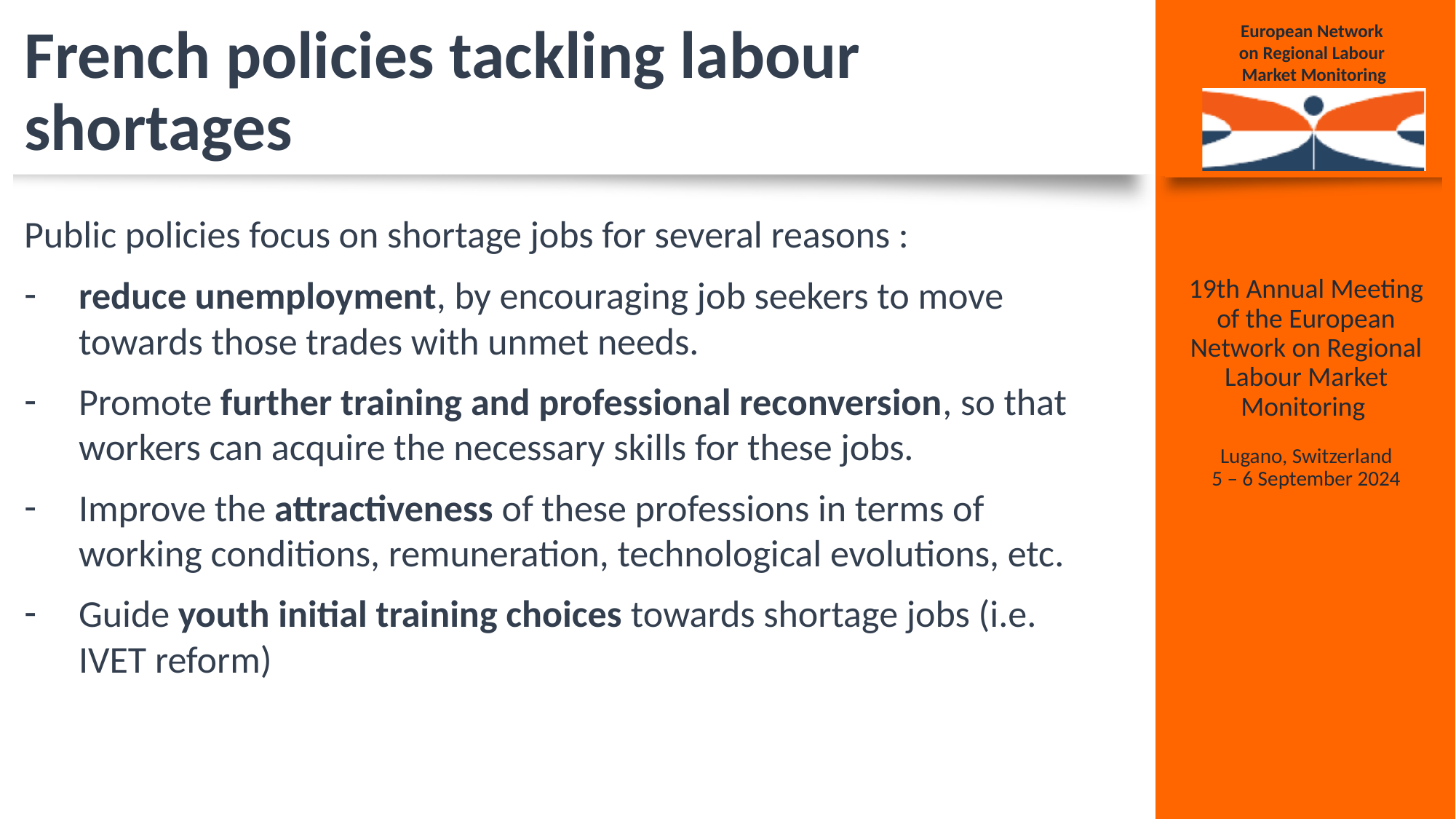

# French policies tackling labour shortages
Public policies focus on shortage jobs for several reasons :
reduce unemployment, by encouraging job seekers to move towards those trades with unmet needs.
Promote further training and professional reconversion, so that workers can acquire the necessary skills for these jobs.
Improve the attractiveness of these professions in terms of working conditions, remuneration, technological evolutions, etc.
Guide youth initial training choices towards shortage jobs (i.e. IVET reform)